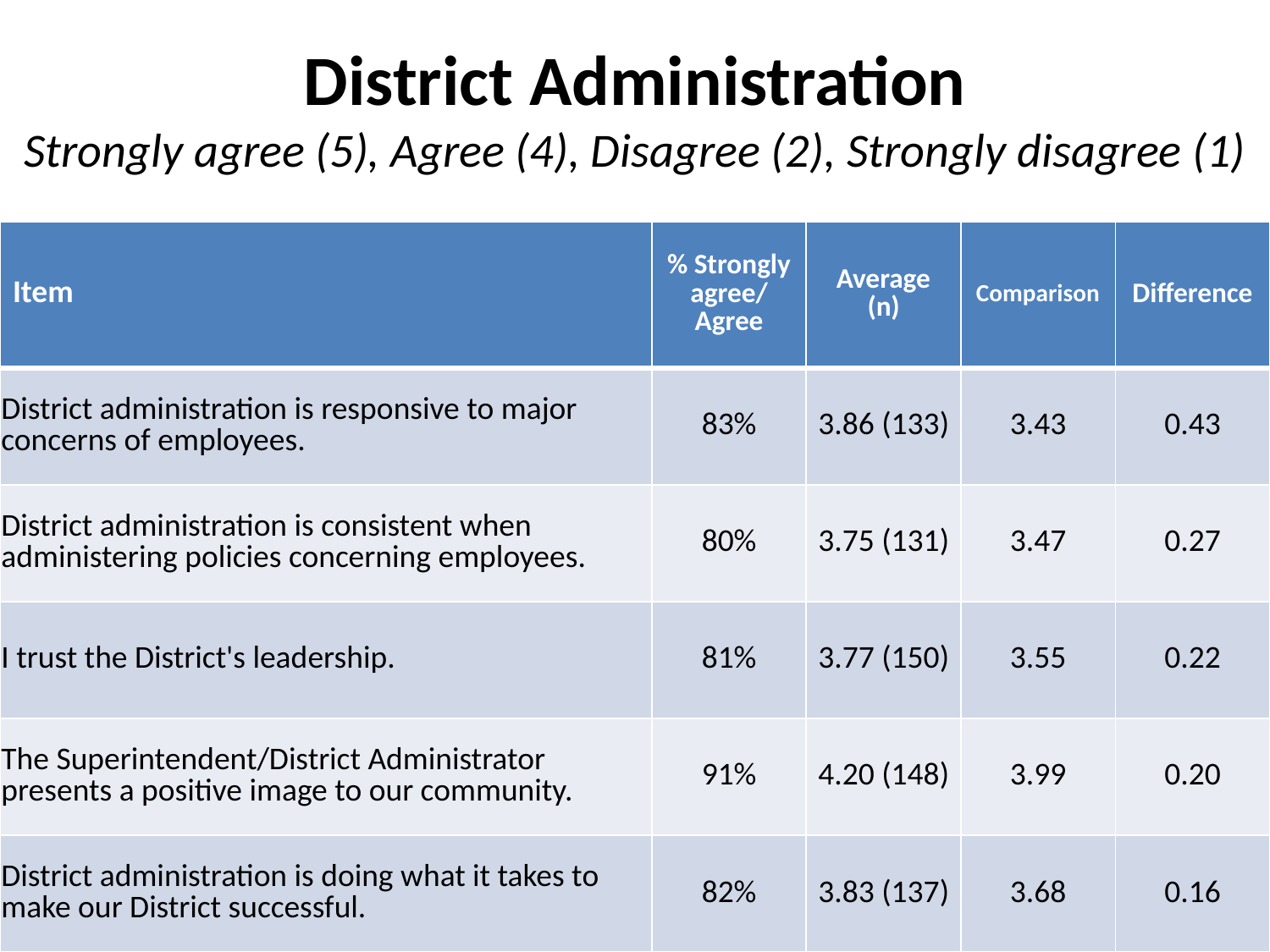

# District Administration Strongly agree (5), Agree (4), Disagree (2), Strongly disagree (1)
| Item | % Strongly agree/ Agree | Average (n) | Comparison | Difference |
| --- | --- | --- | --- | --- |
| District administration is responsive to major concerns of employees. | 83% | 3.86 (133) | 3.43 | 0.43 |
| District administration is consistent when administering policies concerning employees. | 80% | 3.75 (131) | 3.47 | 0.27 |
| I trust the District's leadership. | 81% | 3.77 (150) | 3.55 | 0.22 |
| The Superintendent/District Administrator presents a positive image to our community. | 91% | 4.20 (148) | 3.99 | 0.20 |
| District administration is doing what it takes to make our District successful. | 82% | 3.83 (137) | 3.68 | 0.16 |